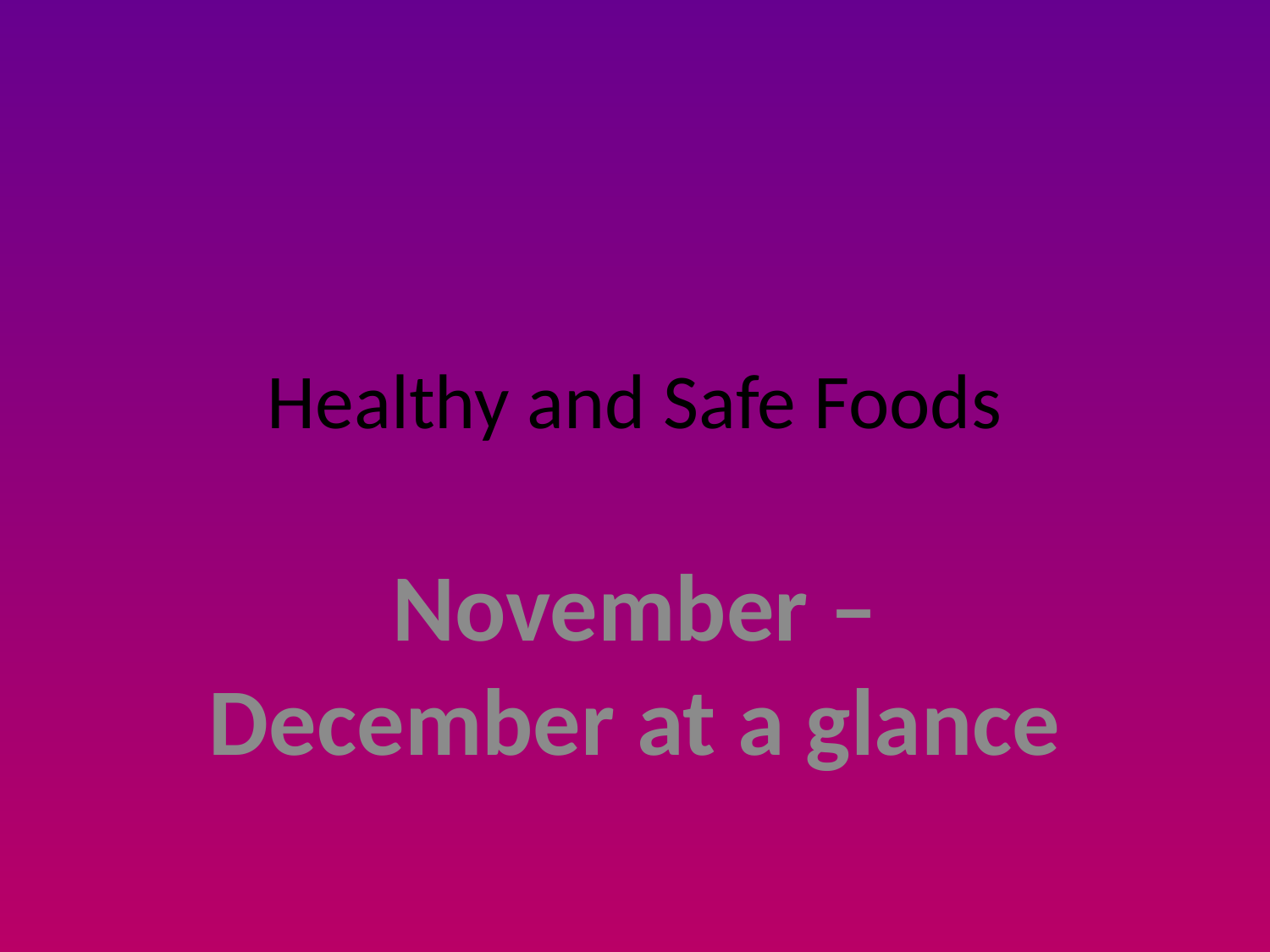

# Healthy and Safe Foods
November – December at a glance